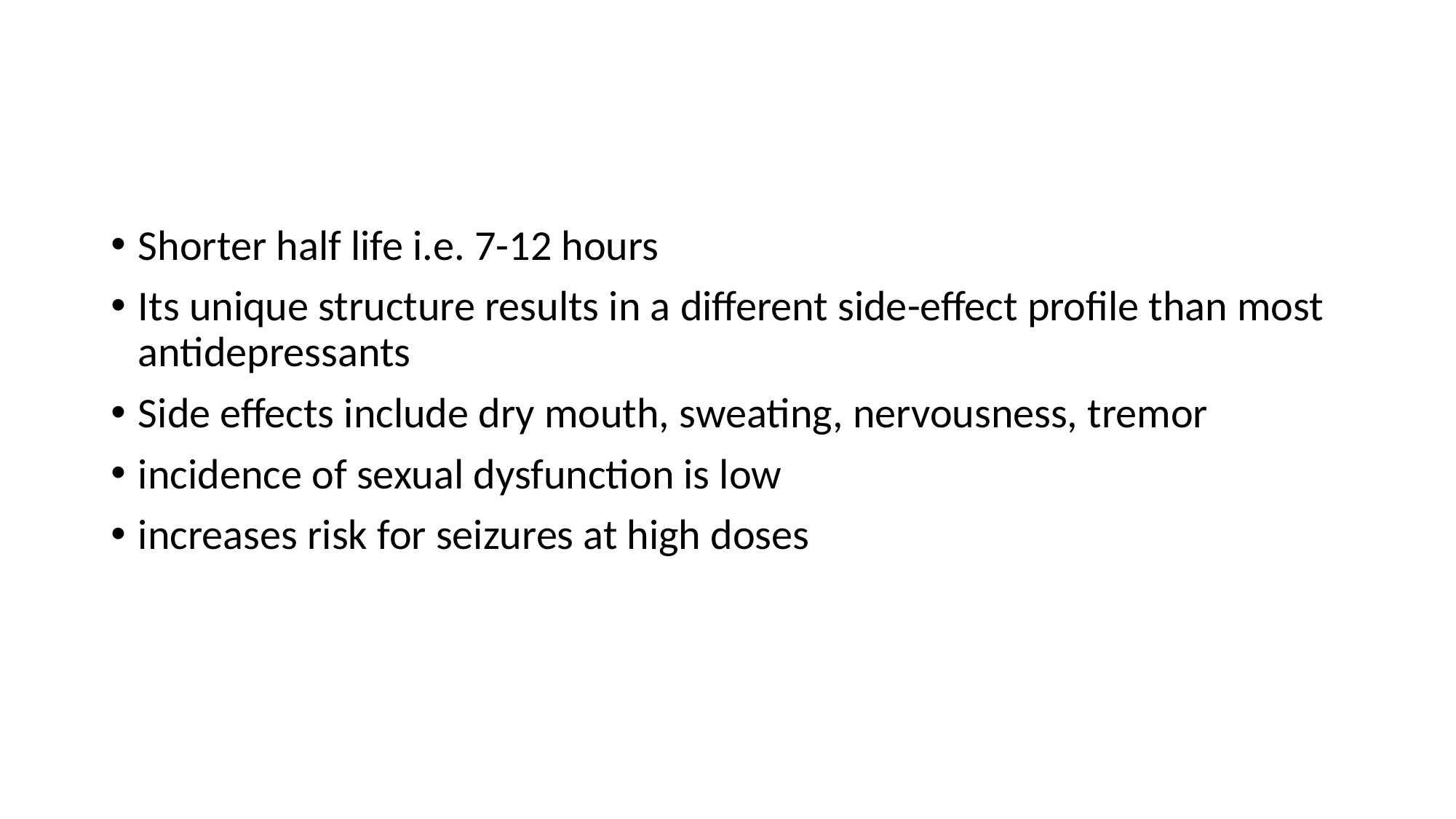

Shorter half life i.e. 7-12 hours
Its unique structure results in a different side-effect profile than most antidepressants
Side effects include dry mouth, sweating, nervousness, tremor
incidence of sexual dysfunction is low
increases risk for seizures at high doses